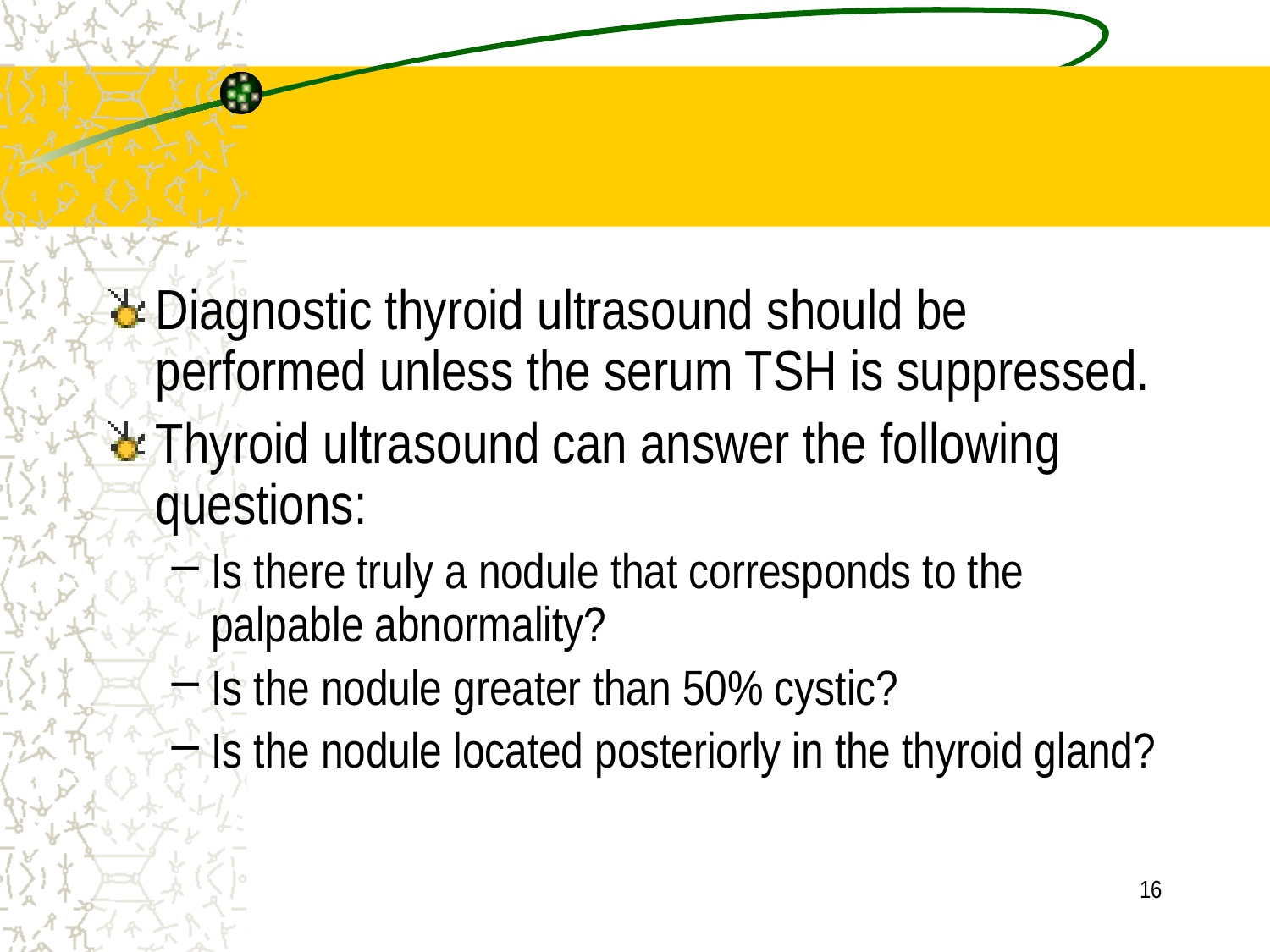

#
Diagnostic thyroid ultrasound should be performed unless the serum TSH is suppressed.
Thyroid ultrasound can answer the following questions:
Is there truly a nodule that corresponds to the palpable abnormality?
Is the nodule greater than 50% cystic?
Is the nodule located posteriorly in the thyroid gland?

16